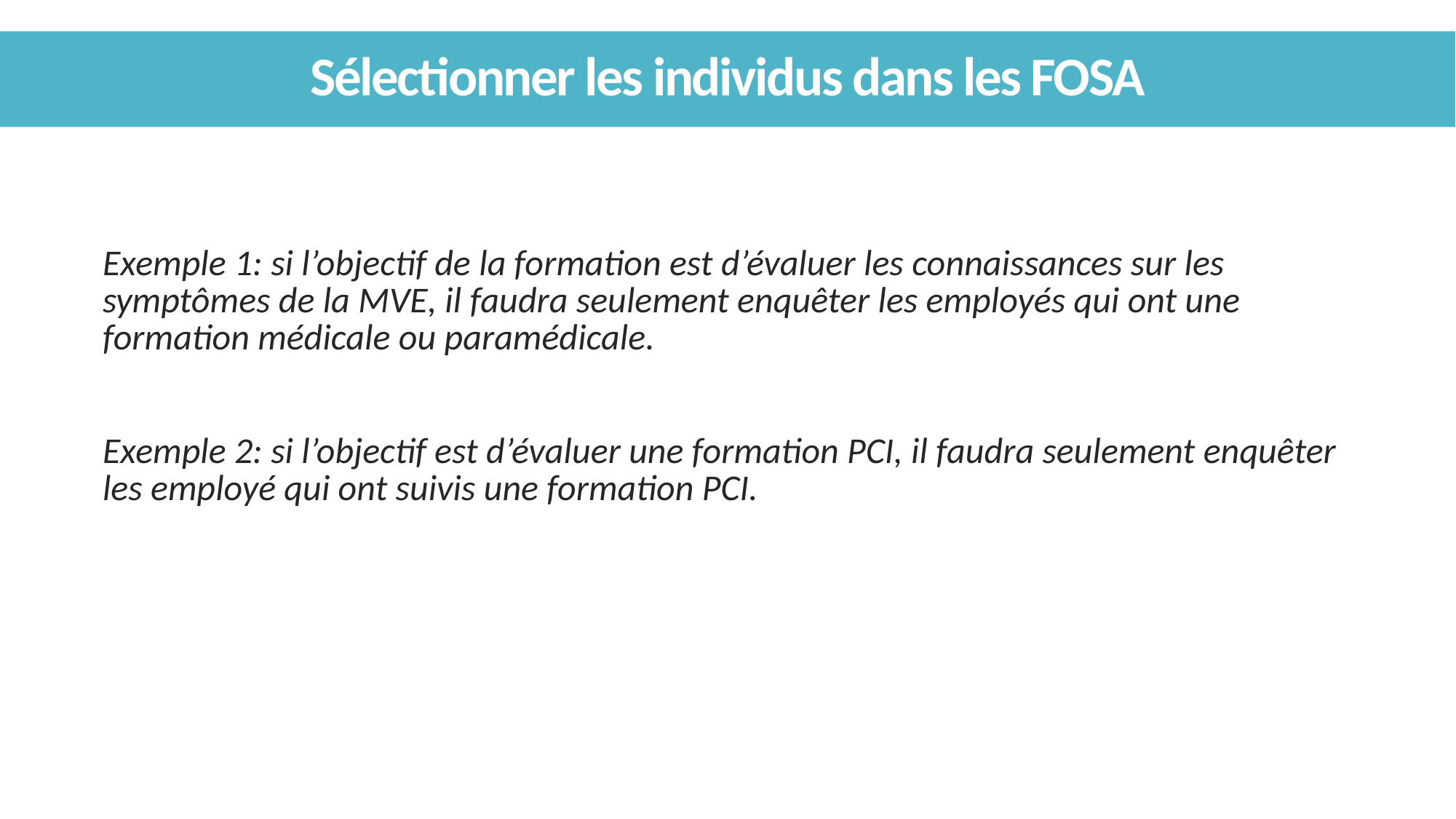

# Sélectionner les individus dans les FOSA
Exemple 1: si l’objectif de la formation est d’évaluer les connaissances sur les symptômes de la MVE, il faudra seulement enquêter les employés qui ont une formation médicale ou paramédicale.

Exemple 2: si l’objectif est d’évaluer une formation PCI, il faudra seulement enquêter les employé qui ont suivis une formation PCI.